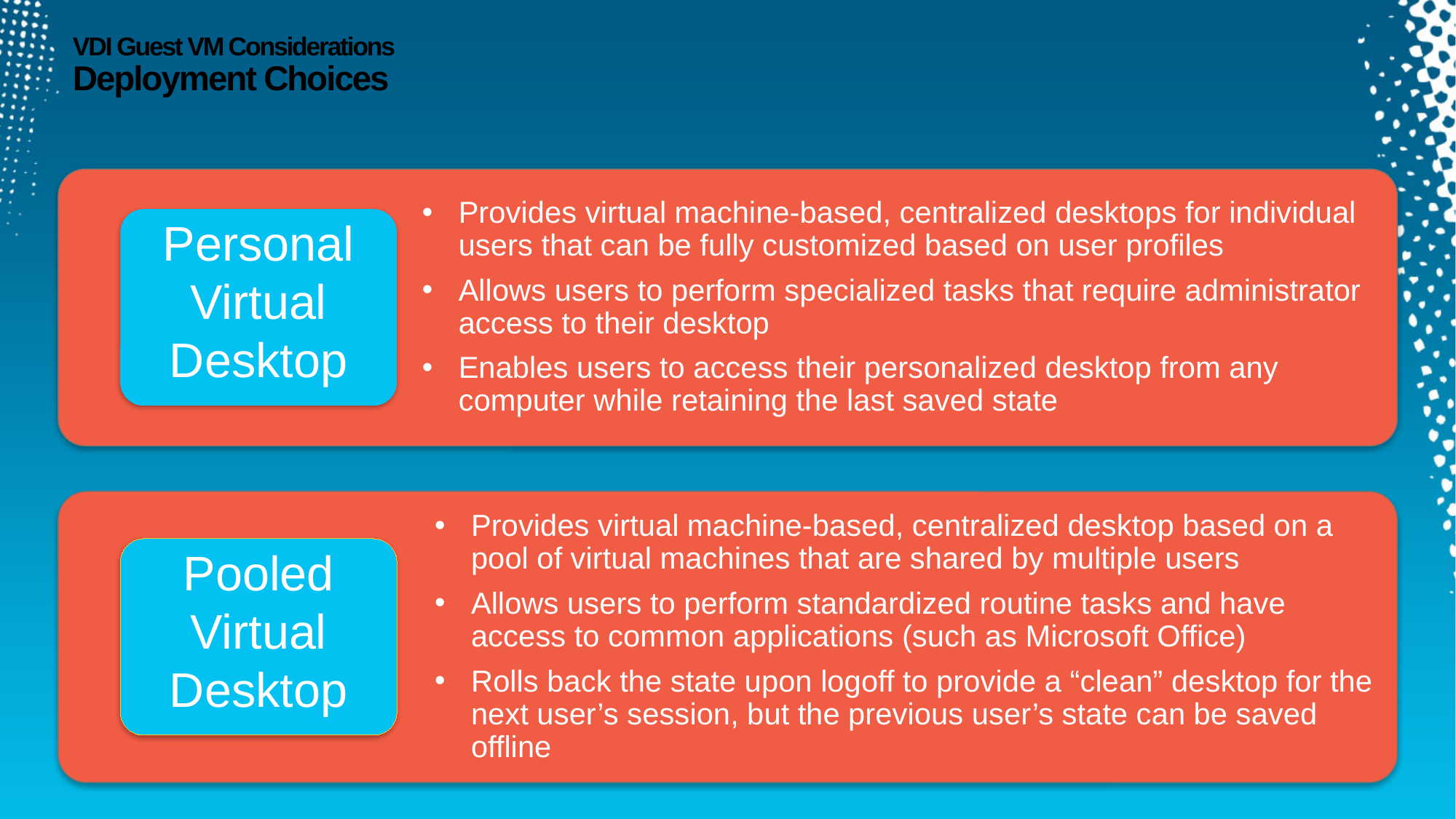

# VDI Guest VM Considerations Deployment Choices

Provides virtual machine-based, centralized desktops for individual users that can be fully customized based on user profiles
Allows users to perform specialized tasks that require administrator access to their desktop
Enables users to access their personalized desktop from any computer while retaining the last saved state
Personal Virtual Desktop

Provides virtual machine-based, centralized desktop based on a pool of virtual machines that are shared by multiple users
Allows users to perform standardized routine tasks and have access to common applications (such as Microsoft Office)
Rolls back the state upon logoff to provide a “clean” desktop for the next user’s session, but the previous user’s state can be saved offline
Pooled Virtual Desktop